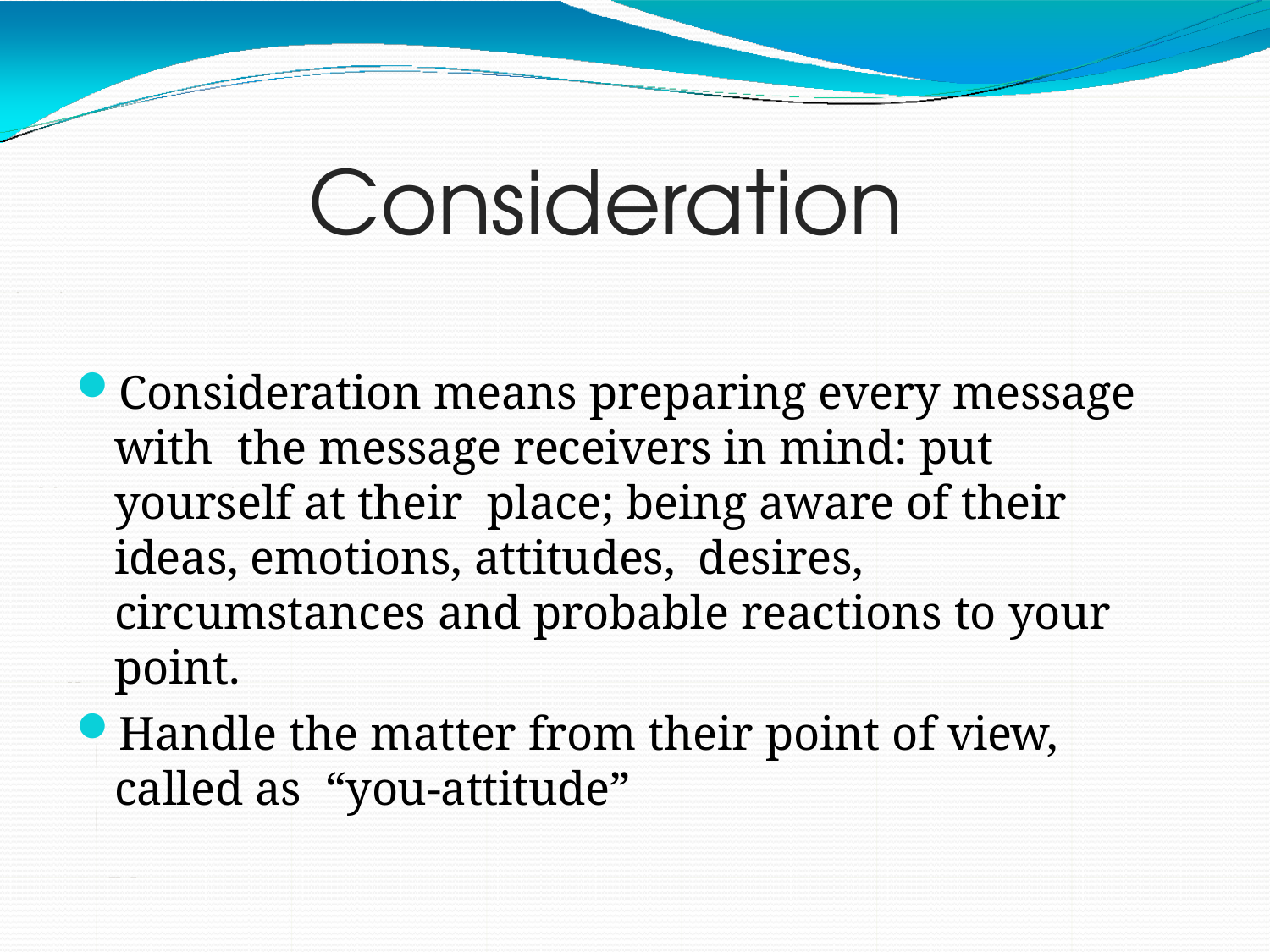

# Consideration
Consideration means preparing every message with  the message receivers in mind: put yourself at their  place; being aware of their ideas, emotions, attitudes,  desires, circumstances and probable reactions to your  point.
Handle the matter from their point of view, called as  “you-attitude”